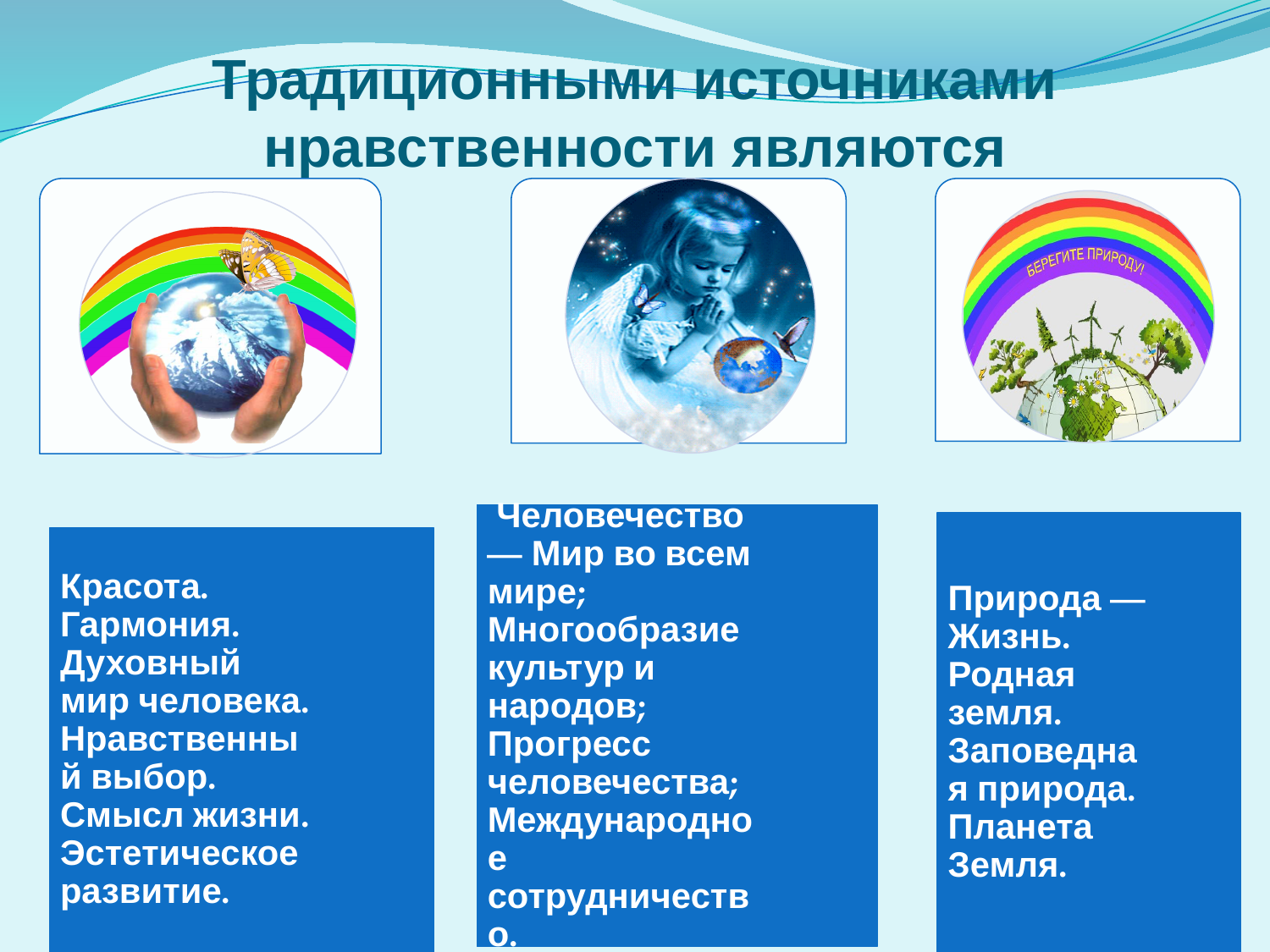

# Традиционными источниками нравственности являются
Красота. Гармония. Духовный мир человека. Нравственный выбор. Смысл жизни. Эстетическое развитие.
 Человечество — Мир во всем мире; Многообразие культур и народов; Прогресс человечества; Международное сотрудничество.
Природа — Жизнь. Родная земля. Заповедная природа. Планета Земля.